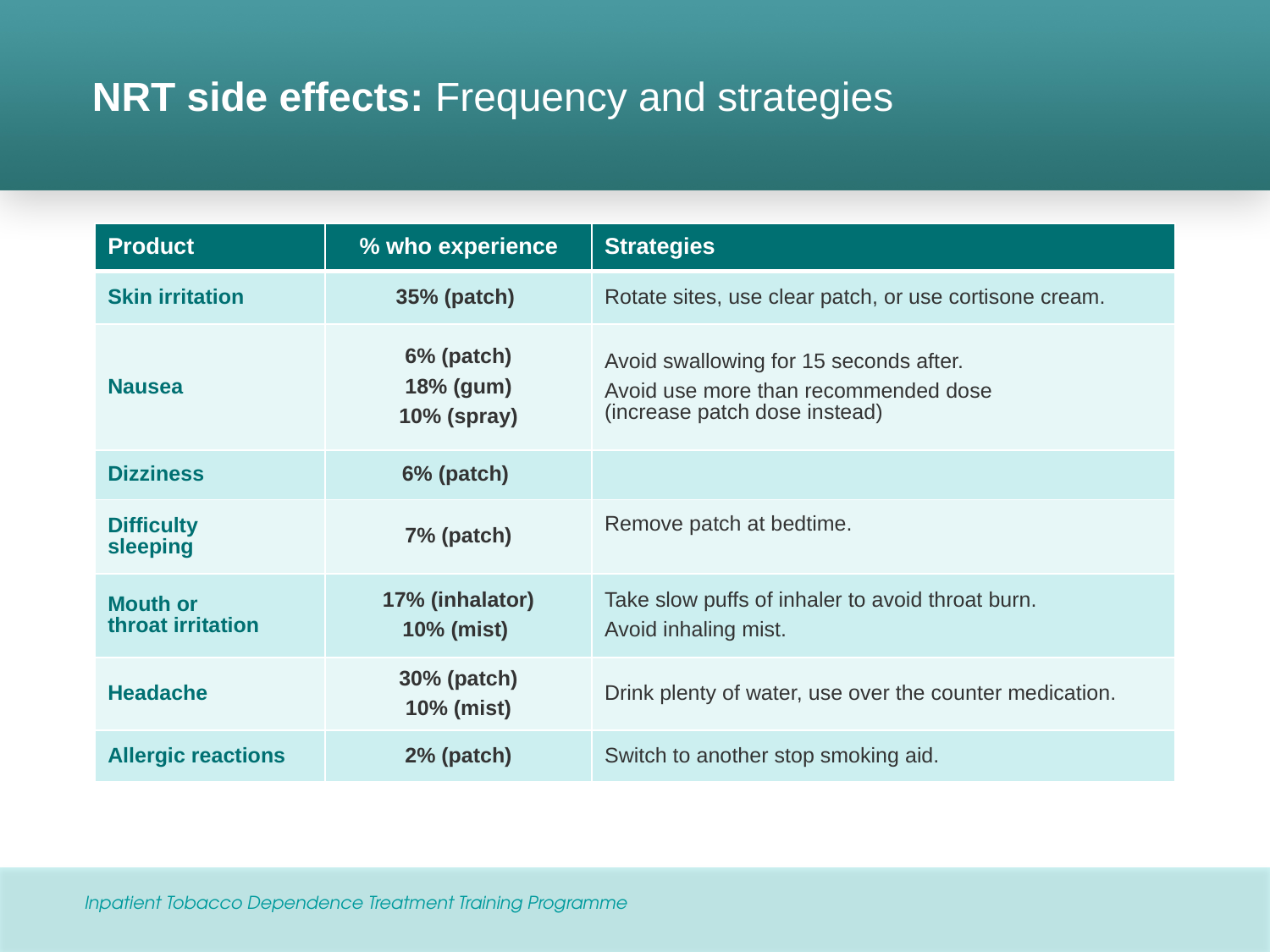

# NRT side effects: Frequency and strategies
| Product | % who experience | Strategies |
| --- | --- | --- |
| Skin irritation | 35% (patch) | Rotate sites, use clear patch, or use cortisone cream. |
| Nausea | 6% (patch) 18% (gum) 10% (spray) | Avoid swallowing for 15 seconds after. Avoid use more than recommended dose (increase patch dose instead) |
| Dizziness | 6% (patch) |  |
| Difficulty sleeping | 7% (patch) | Remove patch at bedtime. |
| Mouth or throat irritation | 17% (inhalator) 10% (mist) | Take slow puffs of inhaler to avoid throat burn. Avoid inhaling mist. |
| Headache | 30% (patch) 10% (mist) | Drink plenty of water, use over the counter medication. |
| Allergic reactions | 2% (patch) | Switch to another stop smoking aid. |
Inpatient Tobacco Dependence Treatment Training Programme